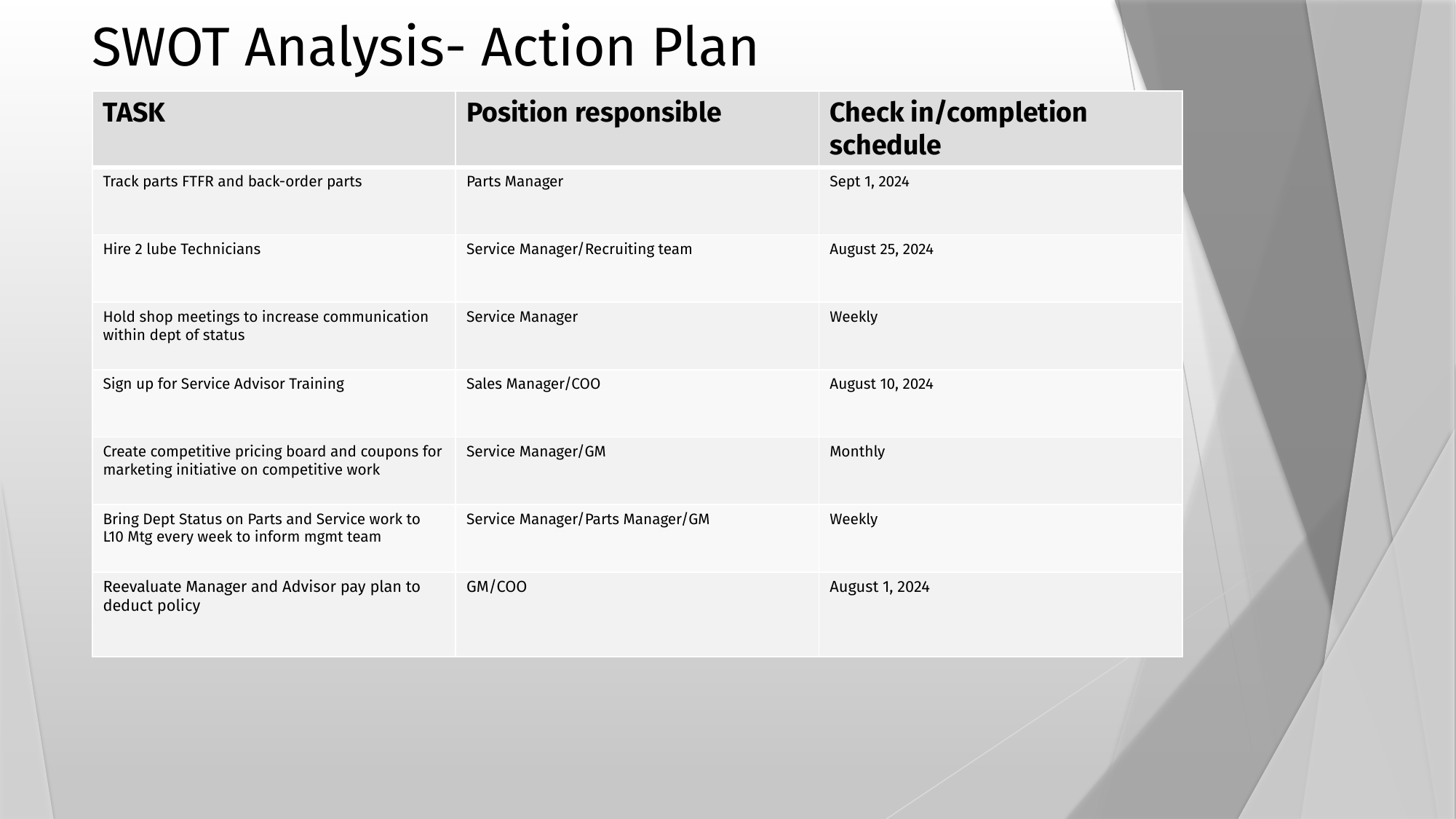

# SWOT Analysis- Action Plan
| TASK | Position responsible | Check in/completion schedule |
| --- | --- | --- |
| Track parts FTFR and back-order parts | Parts Manager | Sept 1, 2024 |
| Hire 2 lube Technicians | Service Manager/Recruiting team | August 25, 2024 |
| Hold shop meetings to increase communication within dept of status | Service Manager | Weekly |
| Sign up for Service Advisor Training | Sales Manager/COO | August 10, 2024 |
| Create competitive pricing board and coupons for marketing initiative on competitive work | Service Manager/GM | Monthly |
| Bring Dept Status on Parts and Service work to L10 Mtg every week to inform mgmt team | Service Manager/Parts Manager/GM | Weekly |
| Reevaluate Manager and Advisor pay plan to deduct policy | GM/COO | August 1, 2024 |